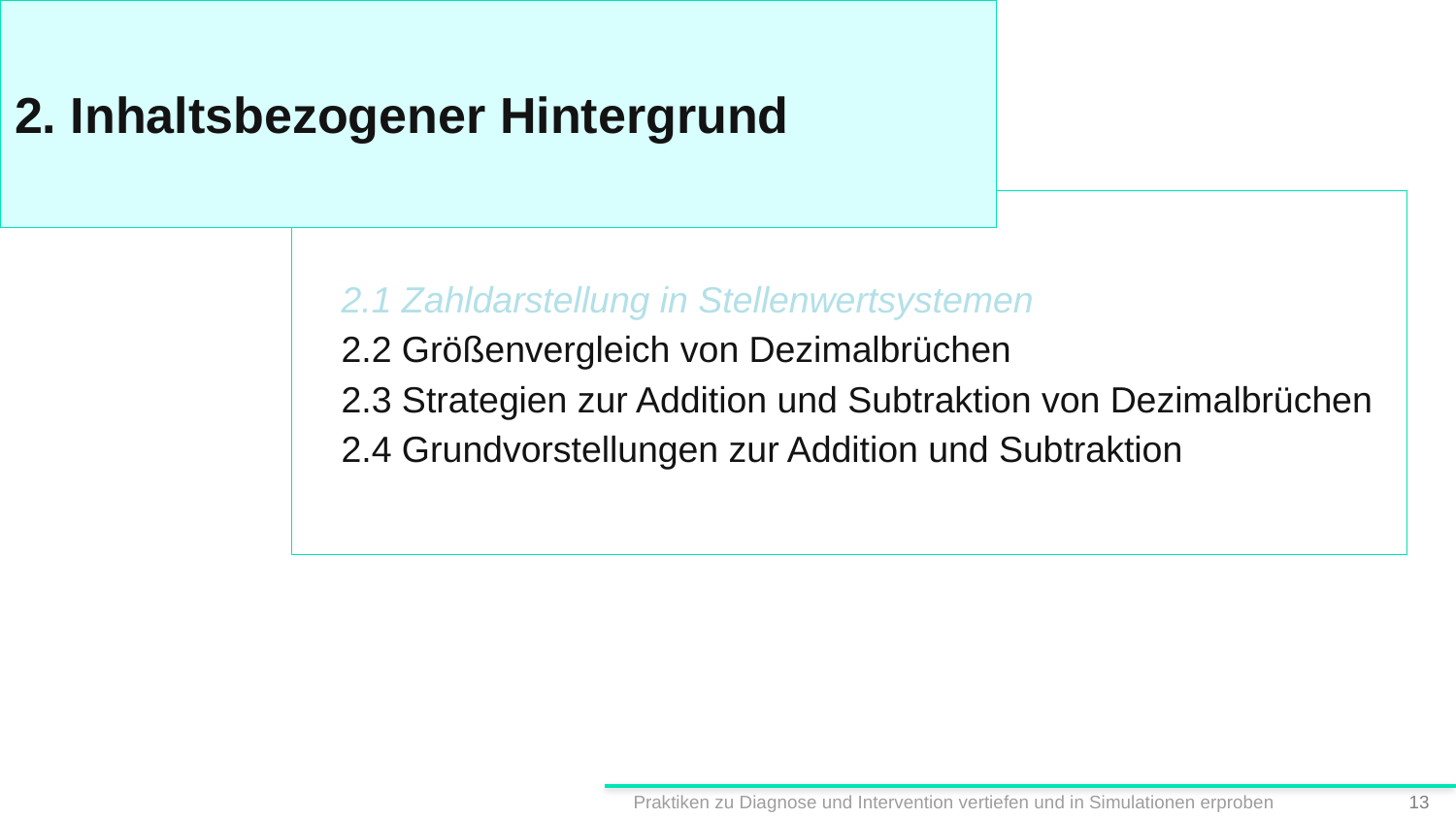

# 2. Inhaltsbezogener Hintergrund
2.1 Zahldarstellung in Stellenwertsystemen
2.2 Größenvergleich von Dezimalbrüchen
2.3 Strategien zur Addition und Subtraktion von Dezimalbrüchen
2.4 Grundvorstellungen zur Addition und Subtraktion
Praktiken zu Diagnose und Intervention vertiefen und in Simulationen erproben
13